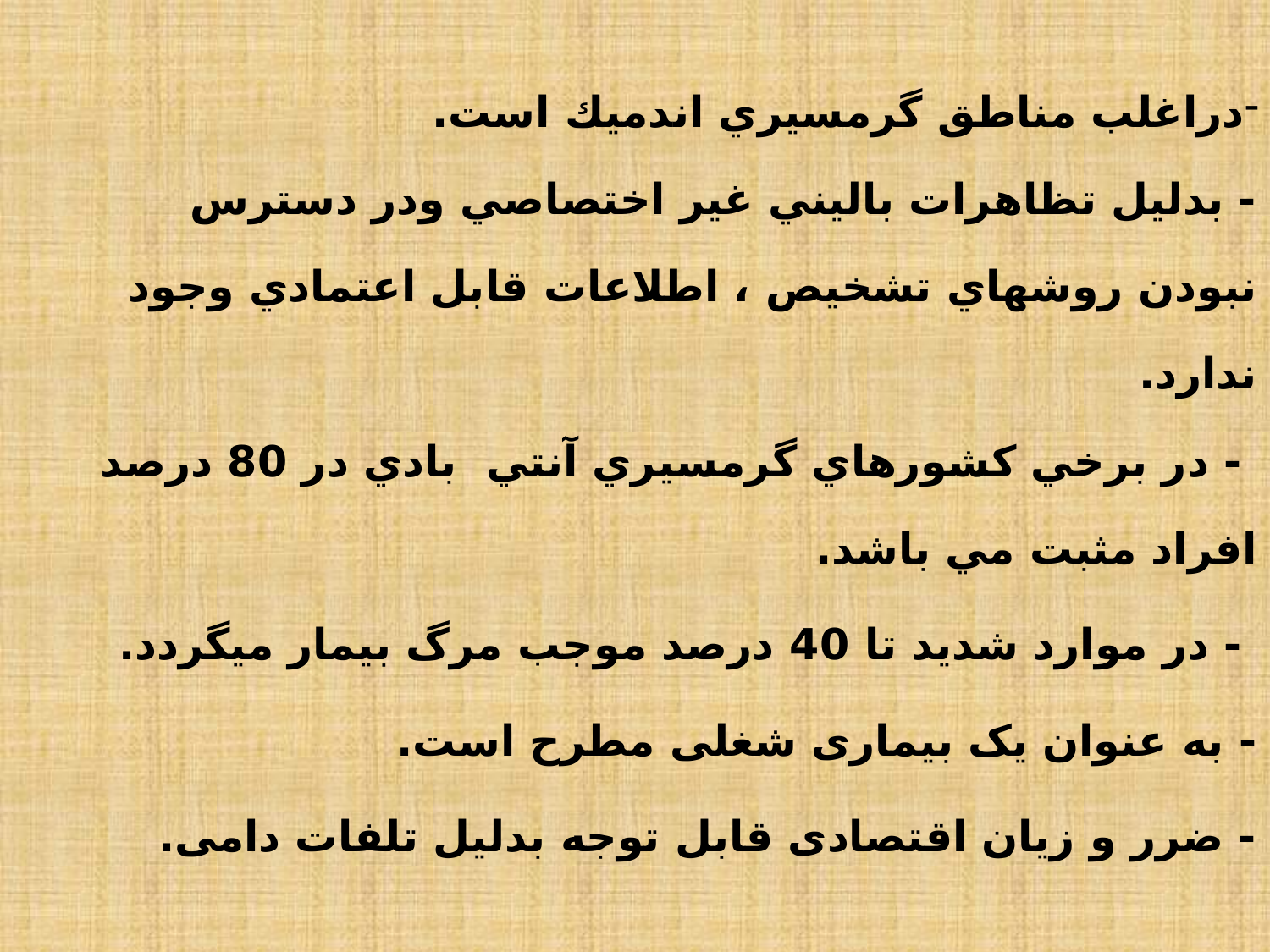

دراغلب مناطق گرمسيري اندميك است.
- بدليل تظاهرات باليني غير اختصاصي ودر دسترس نبودن روشهاي تشخيص ، اطلاعات قابل اعتمادي وجود ندارد.
 - در برخي كشورهاي گرمسيري آنتي  بادي در 80 درصد افراد مثبت مي باشد.
 - در موارد شدید تا 40 درصد موجب مرگ بیمار میگردد.
- به عنوان یک بیماری شغلی مطرح است.
- ضرر و زیان اقتصادی قابل توجه بدلیل تلفات دامی.
#